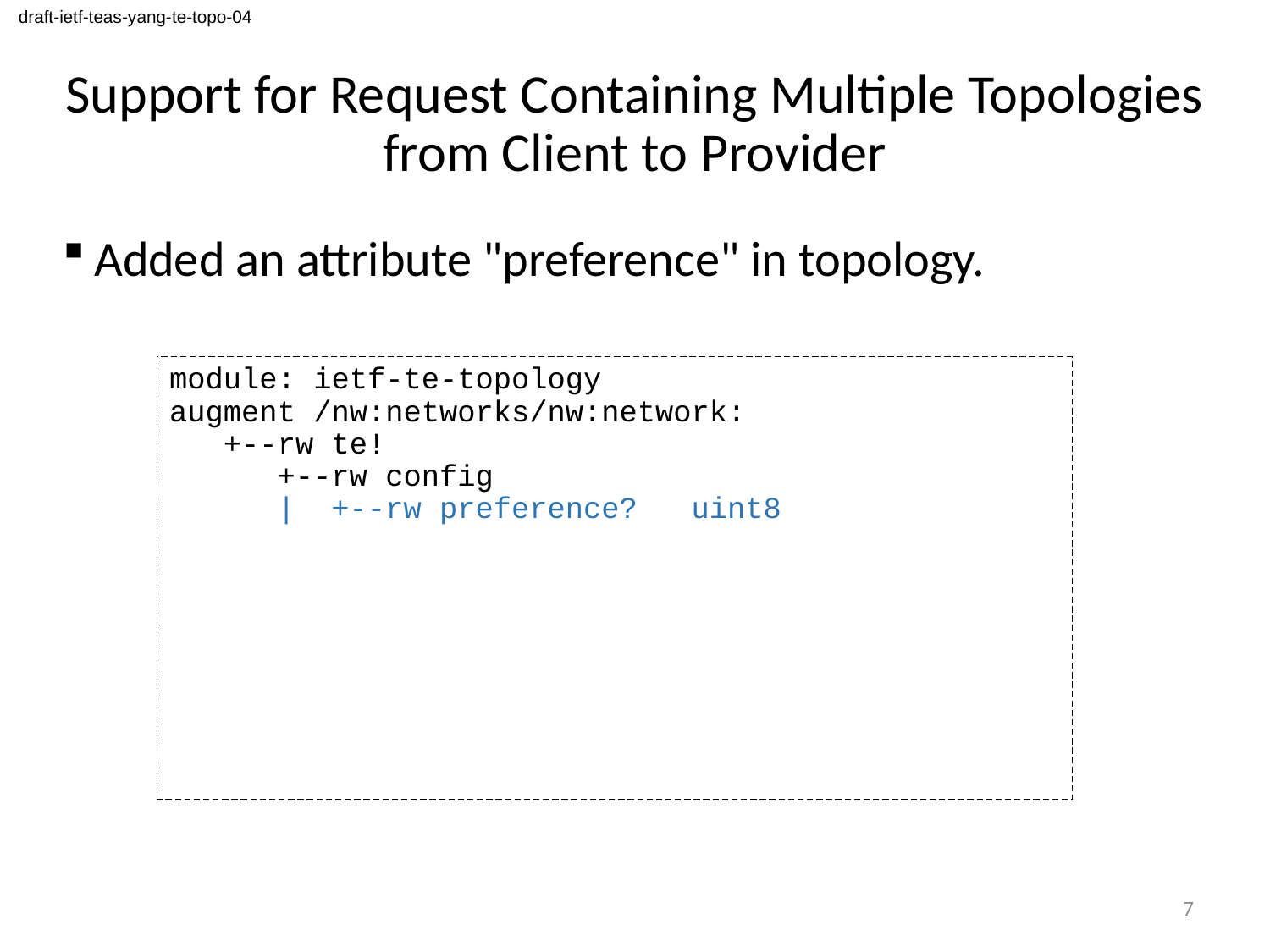

draft-ietf-teas-yang-te-topo-04
# Support for Request Containing Multiple Topologies from Client to Provider
Added an attribute "preference" in topology.

module: ietf-te-topology
augment /nw:networks/nw:network:
   +--rw te!
      +--rw config
      |  +--rw preference?   uint8

7